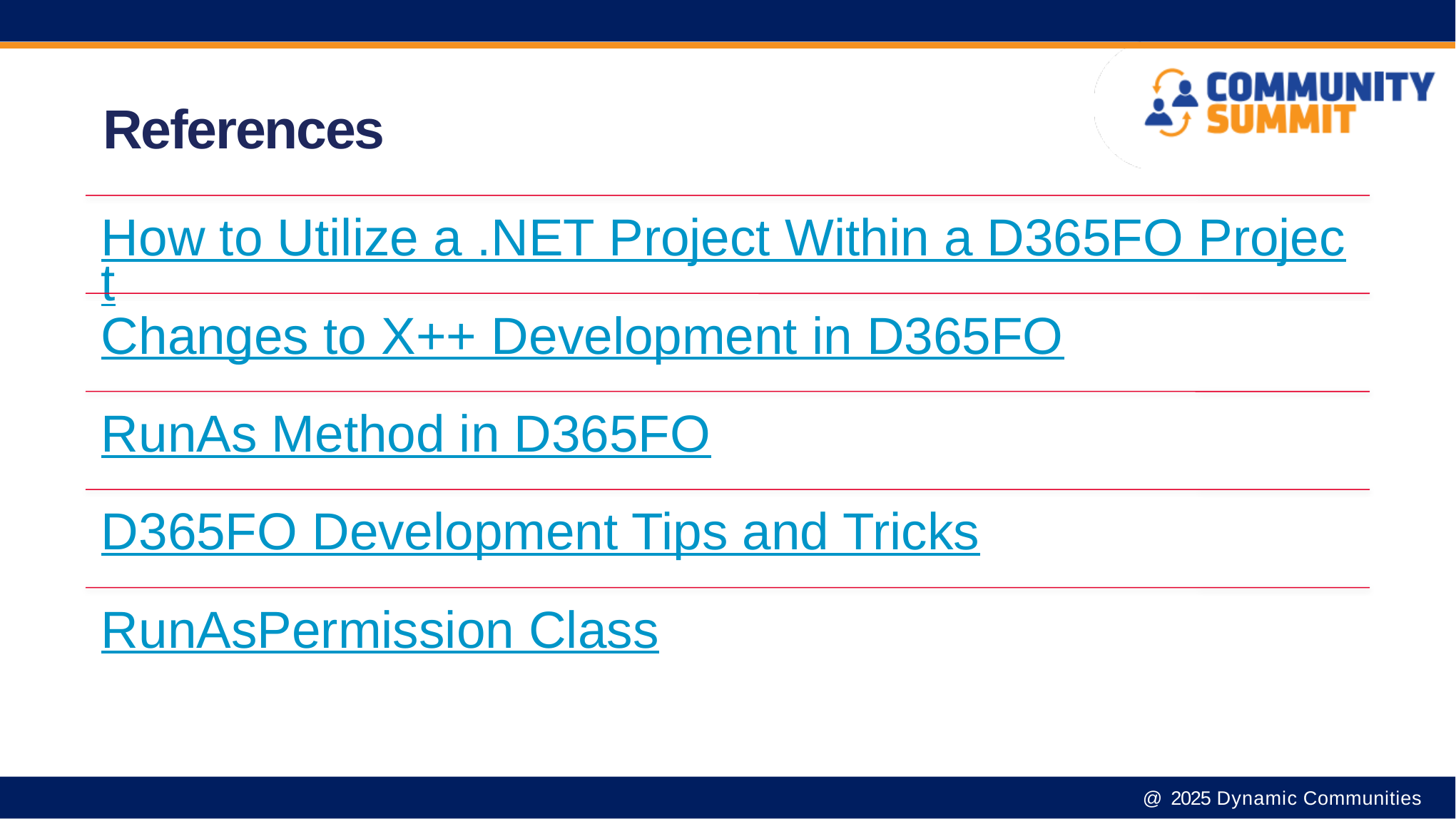

# References
How to Utilize a .NET Project Within a D365FO Project
Changes to X++ Development in D365FO
RunAs Method in D365FO
D365FO Development Tips and Tricks
RunAsPermission Class